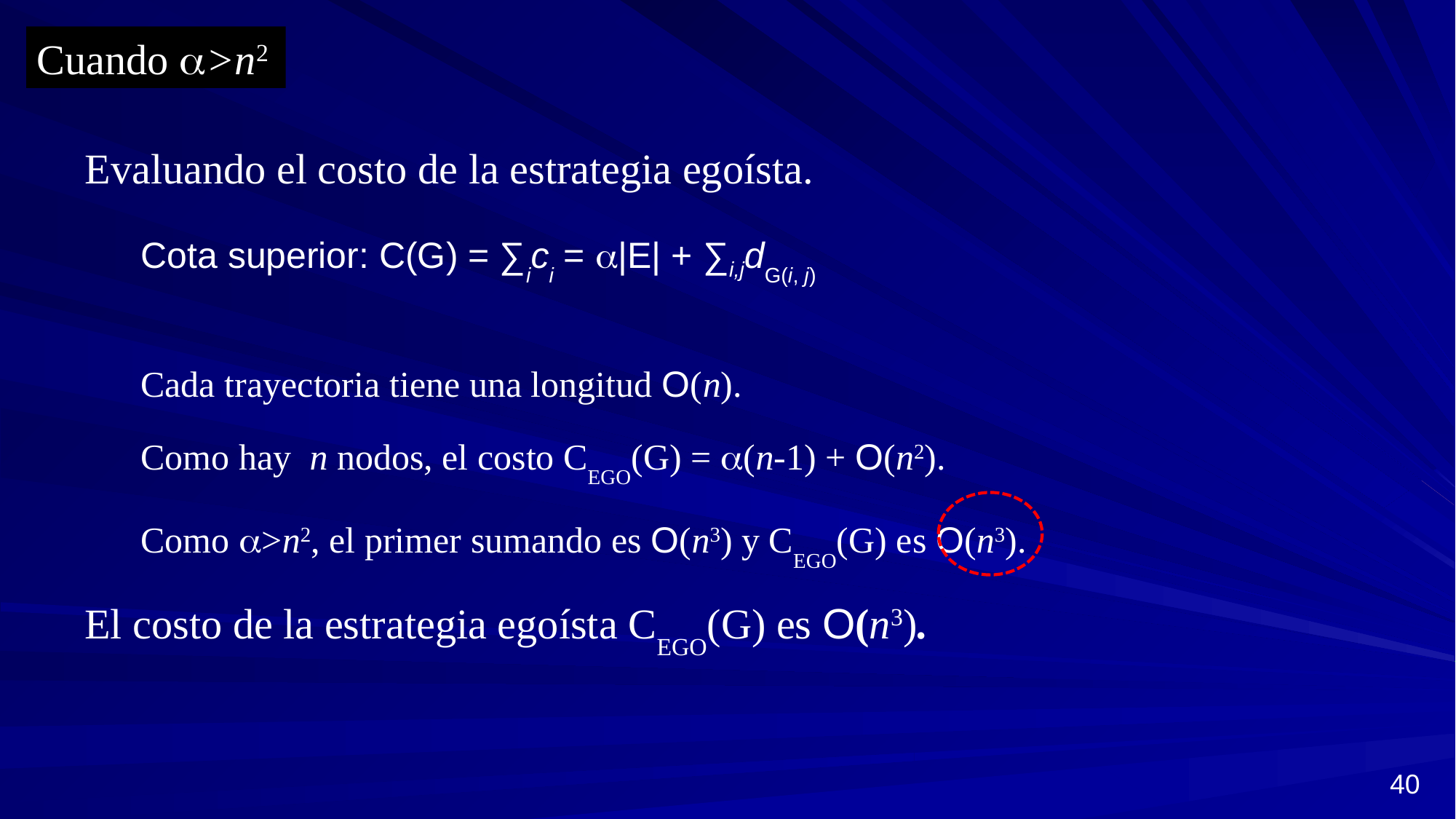

Cuando α>n2
Evaluando el costo de la estrategia egoísta.
Cota superior: C(G) = ∑ici = α|E| + ∑i,jdG(i, j)
Cada trayectoria tiene una longitud O(n).

Como hay  n nodos, el costo CEGO(G) = α(n-1) + O(n2).

Como α>n2, el primer sumando es O(n3) y CEGO(G) es O(n3).

El costo de la estrategia egoísta CEGO(G) es O(n3).
40